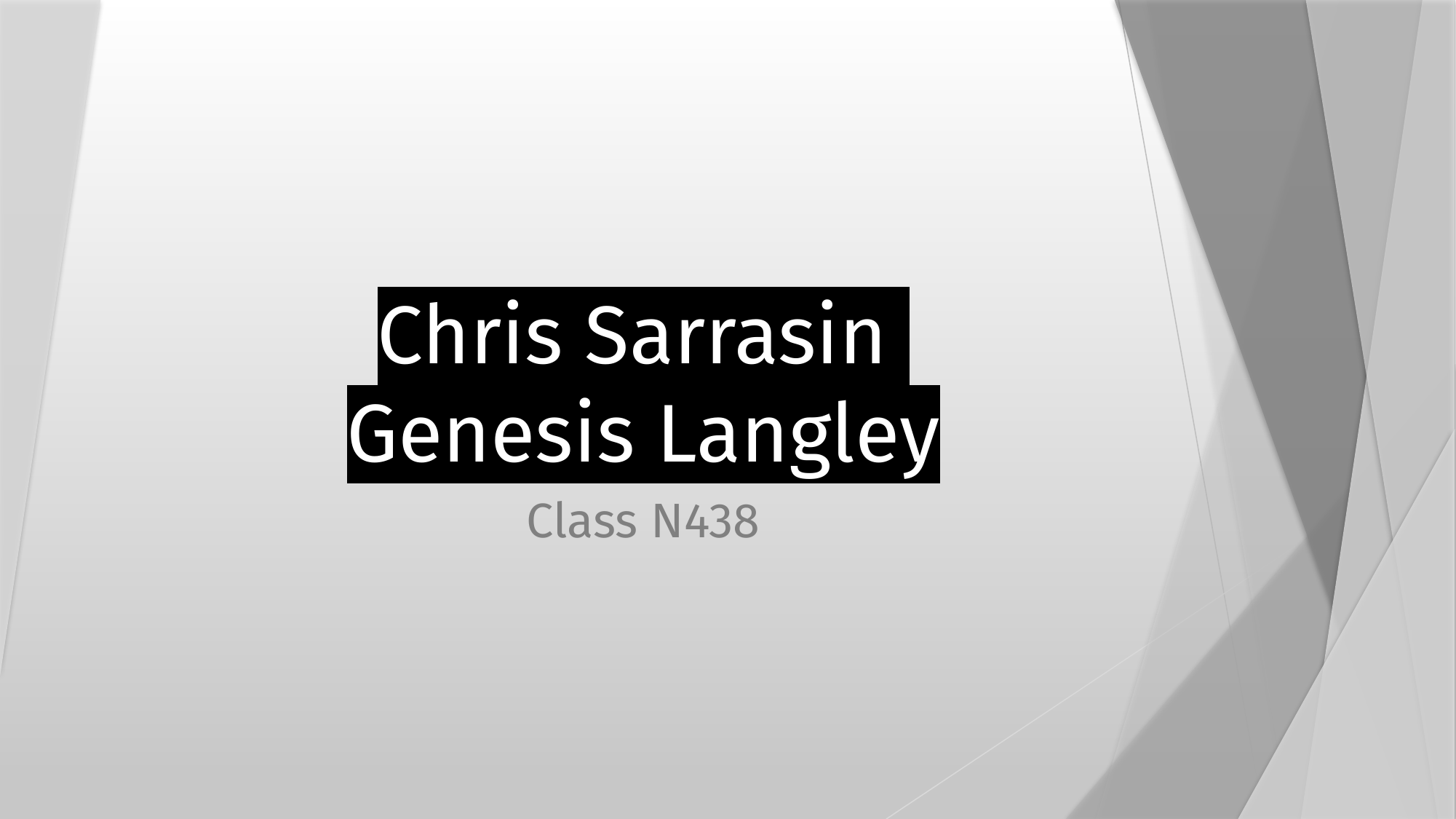

# Chris Sarrasin Genesis Langley
Class N438